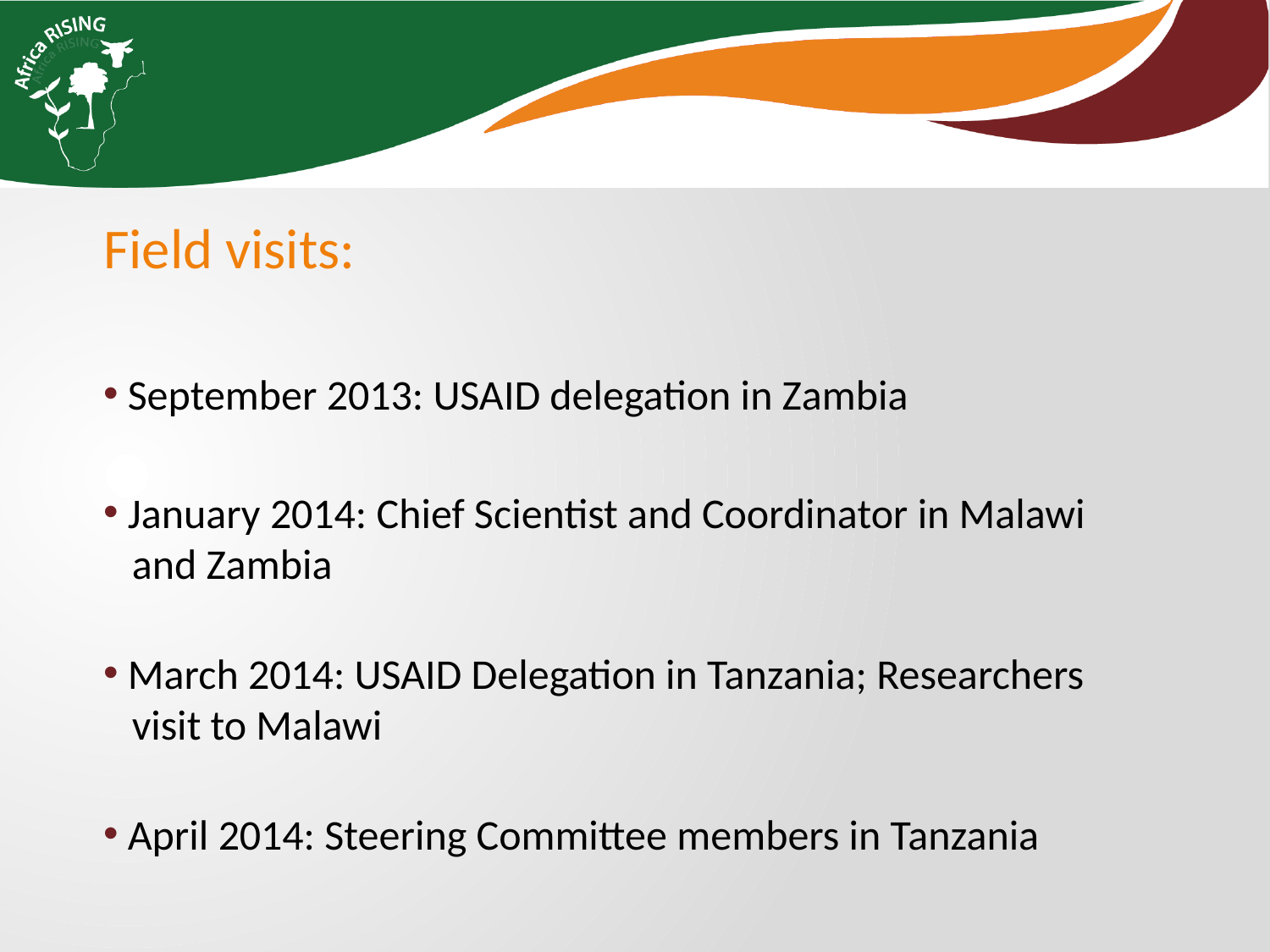

Field visits:

 September 2013: USAID delegation in Zambia

 January 2014: Chief Scientist and Coordinator in Malawi
   and Zambia
 March 2014: USAID Delegation in Tanzania; Researchers
   visit to Malawi
 April 2014: Steering Committee members in Tanzania